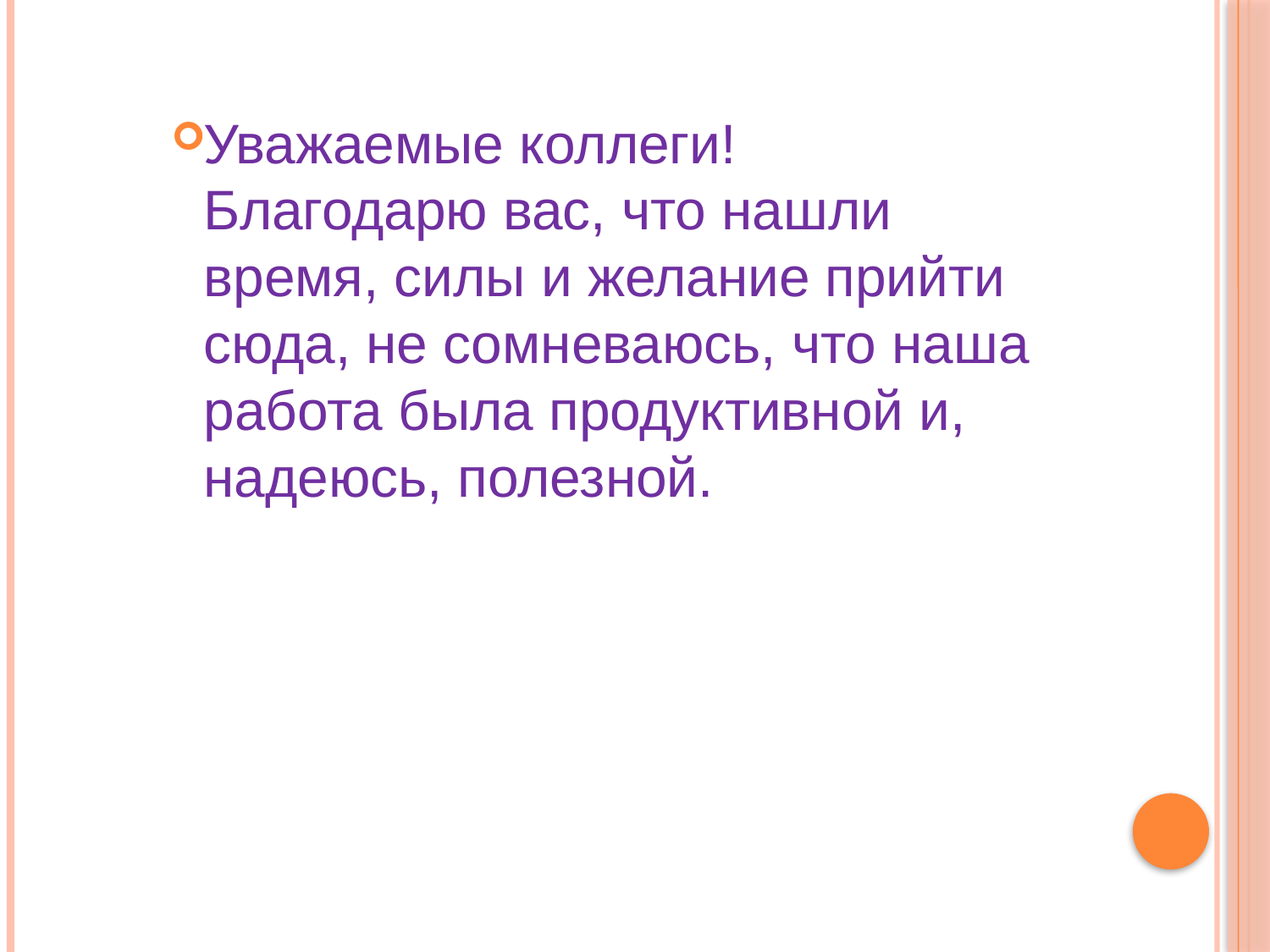

Уважаемые коллеги! Благодарю вас, что нашли время, силы и желание прийти сюда, не сомневаюсь, что наша работа была продуктивной и, надеюсь, полезной.